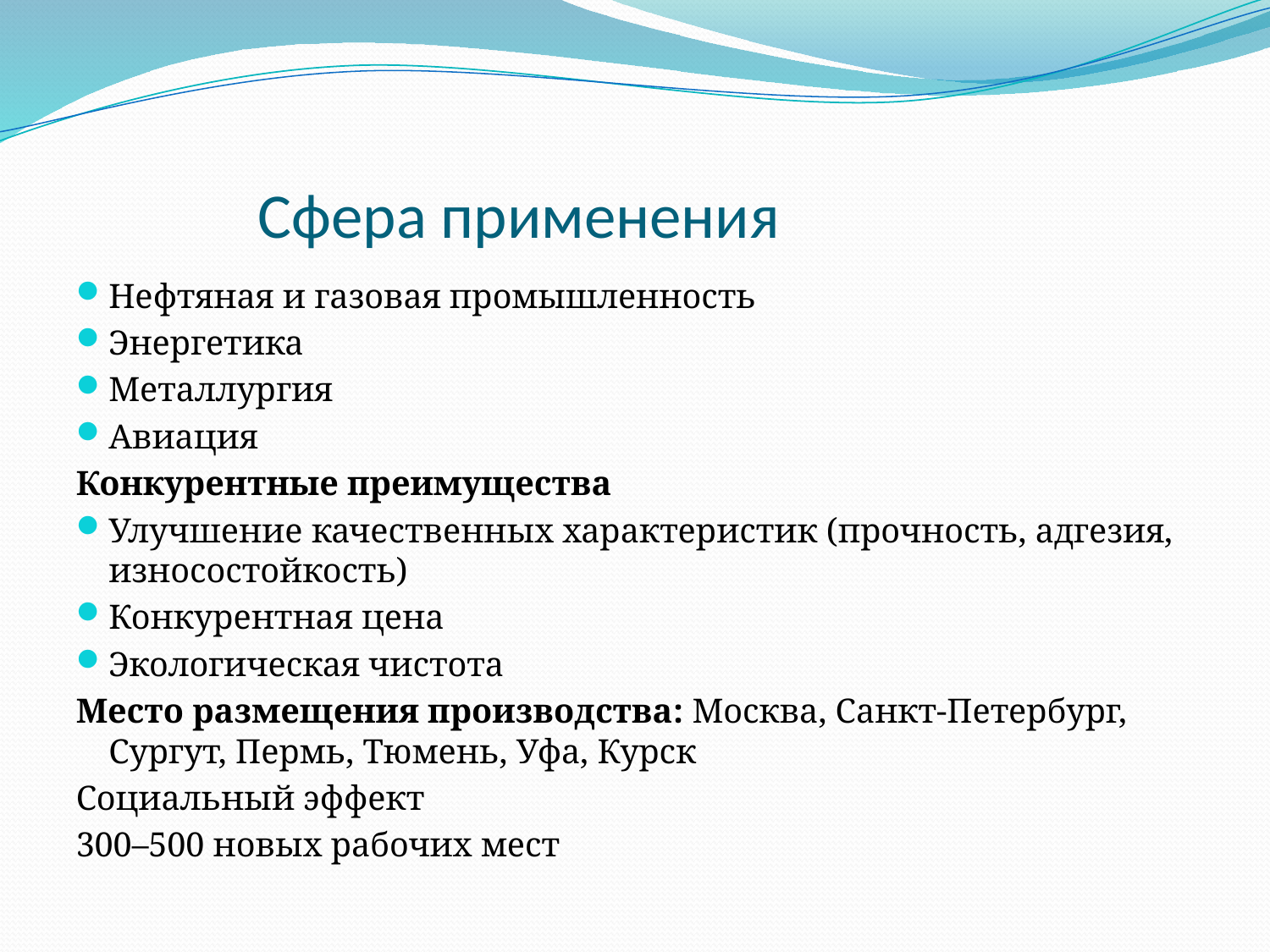

# Сфера применения
Нефтяная и газовая промышленность
Энергетика
Металлургия
Авиация
Конкурентные преимущества
Улучшение качественных характеристик (прочность, адгезия, износостойкость)
Конкурентная цена
Экологическая чистота
Место размещения производства: Москва, Санкт-Петербург, Сургут, Пермь, Тюмень, Уфа, Курск
Социальный эффект
300–500 новых рабочих мест